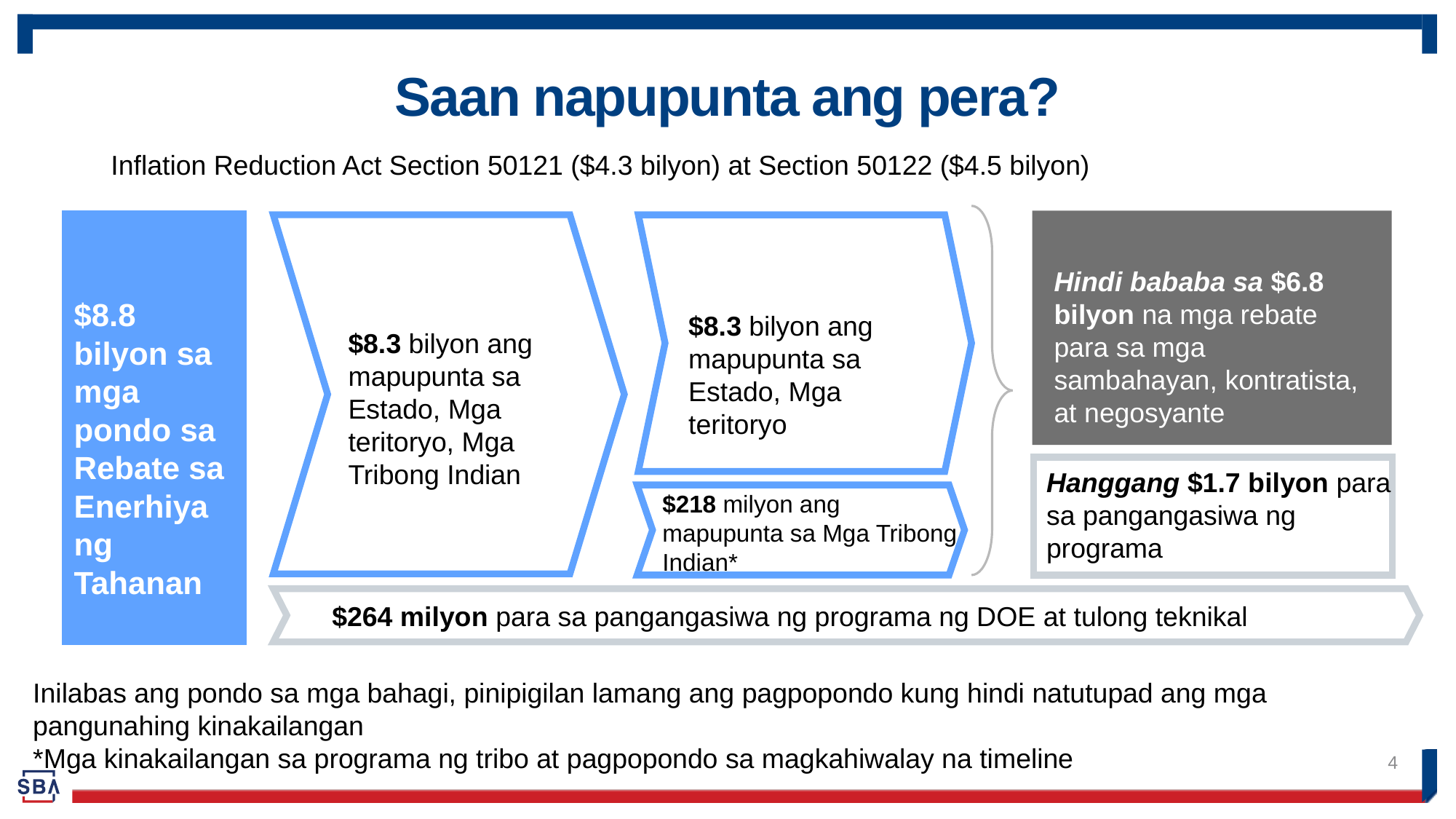

# Saan napupunta ang pera?
Inflation Reduction Act Section 50121 ($4.3 bilyon) at Section 50122 ($4.5 bilyon)

Hindi bababa sa $6.8 bilyon na mga rebate para sa mga sambahayan, kontratista, at negosyante
$8.8 bilyon sa mga pondo sa Rebate sa Enerhiya ng Tahanan
$8.3 bilyon ang mapupunta sa Estado, Mga teritoryo
$8.3 bilyon ang mapupunta sa Estado, Mga teritoryo, Mga Tribong Indian

Hanggang $1.7 bilyon para sa pangangasiwa ng programa
$218 milyon ang mapupunta sa Mga Tribong Indian*

$264 milyon para sa pangangasiwa ng programa ng DOE at tulong teknikal
Inilabas ang pondo sa mga bahagi, pinipigilan lamang ang pagpopondo kung hindi natutupad ang mga pangunahing kinakailangan
*Mga kinakailangan sa programa ng tribo at pagpopondo sa magkahiwalay na timeline
4